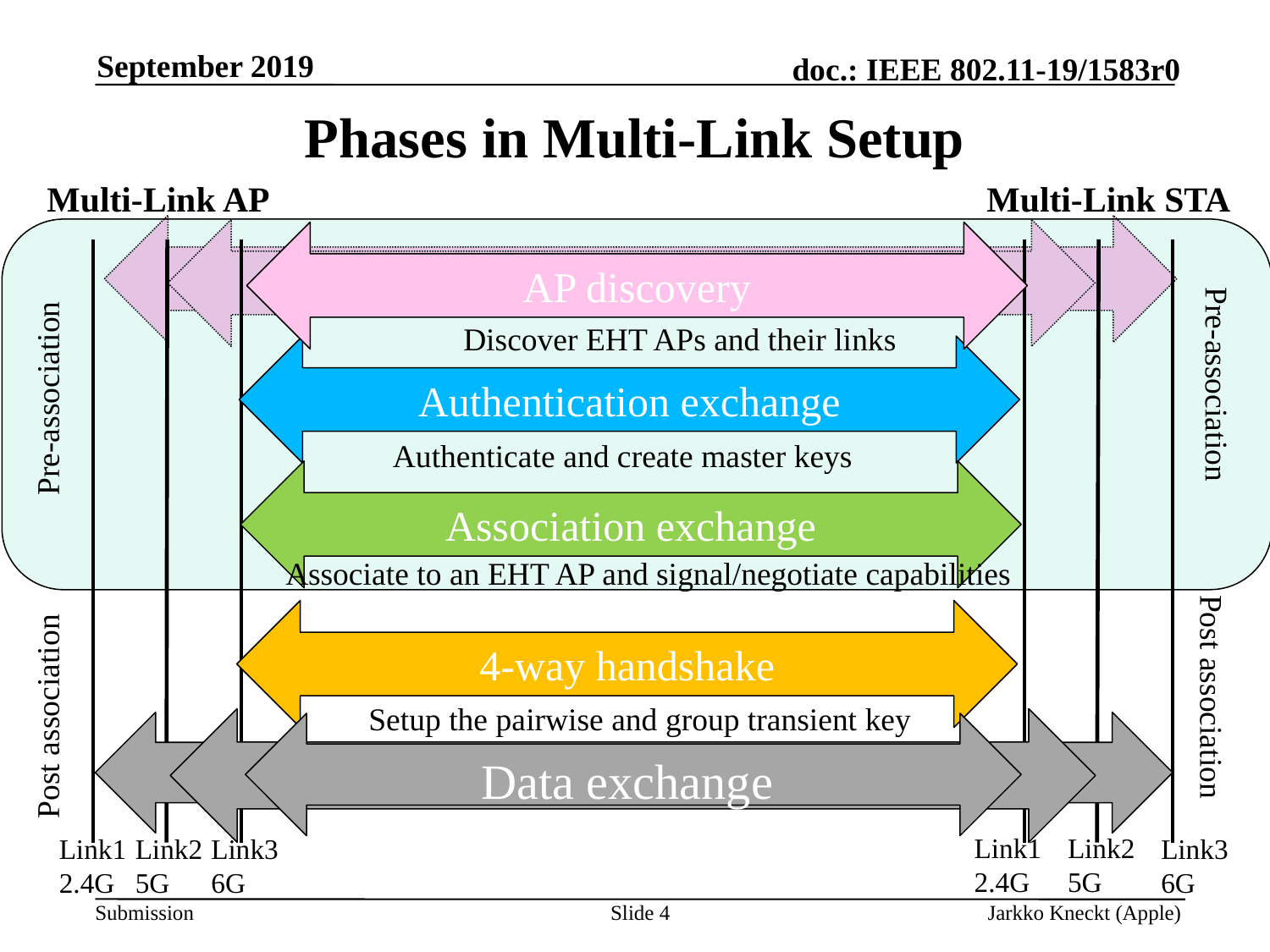

September 2019
# Phases in Multi-Link Setup
Multi-Link AP
Multi-Link STA
Authentication exchange

AP discovery
Discover EHT APs and their links
Authentication exchange
Pre-association
Pre-association
Authenticate and create master keys
Association exchange
Associate to an EHT AP and signal/negotiate capabilities
4-way handshake

Post association
Post association
Setup the pairwise and group transient key
Data channel in 5G
Data channels
Data exchange
Link1
2.4G
Link2
5G
Link1
2.4G
Link2
5G
Link3
6G
Link3
6G
Slide 4
Jarkko Kneckt (Apple)